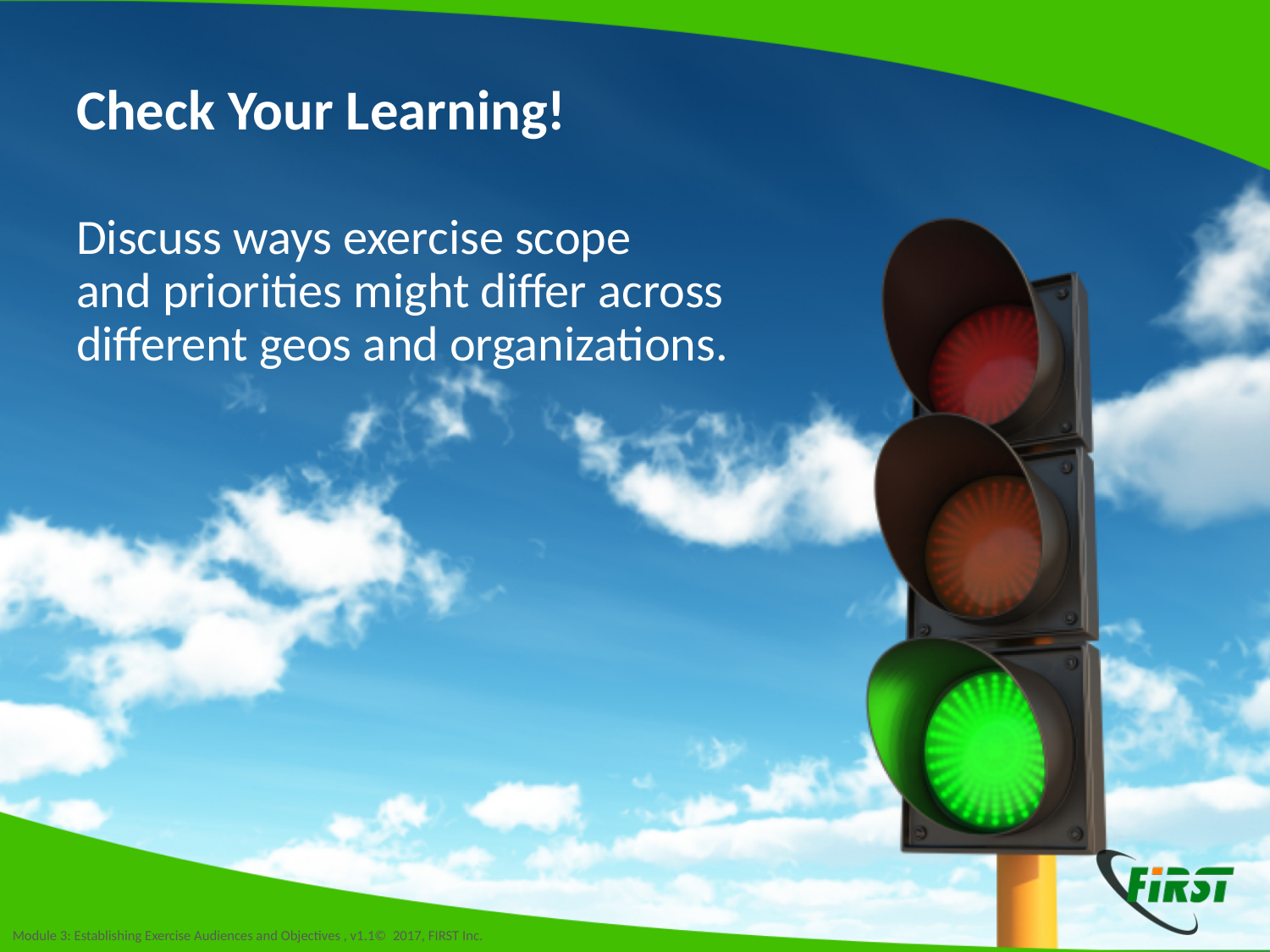

# Check Your Learning!
Discuss ways exercise scope
and priorities might differ across different geos and organizations.